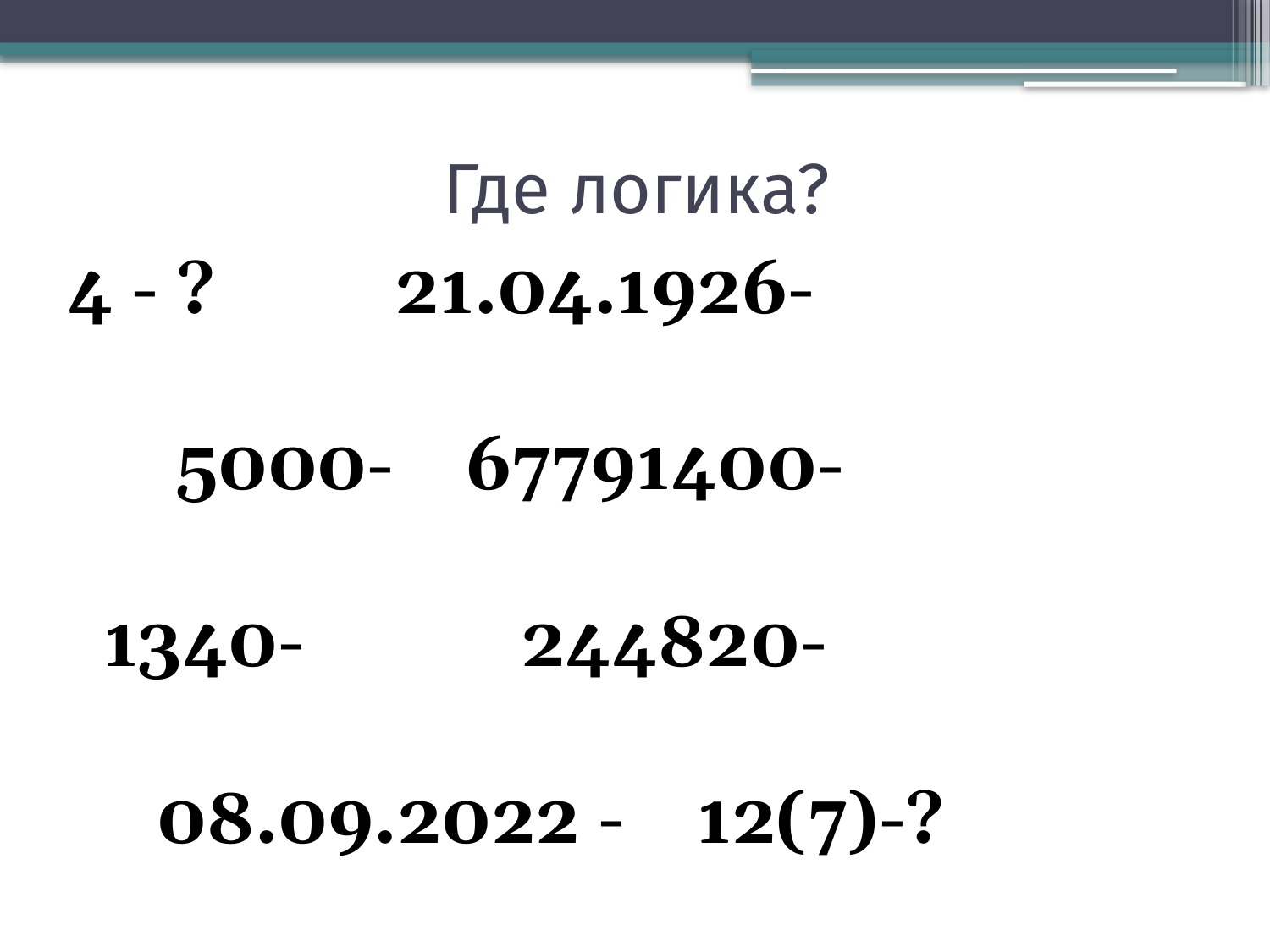

# Где логика?
4 - ?          21.04.1926-

      5000-    67791400-

  1340-            244820-

     08.09.2022 -    12(7)-?